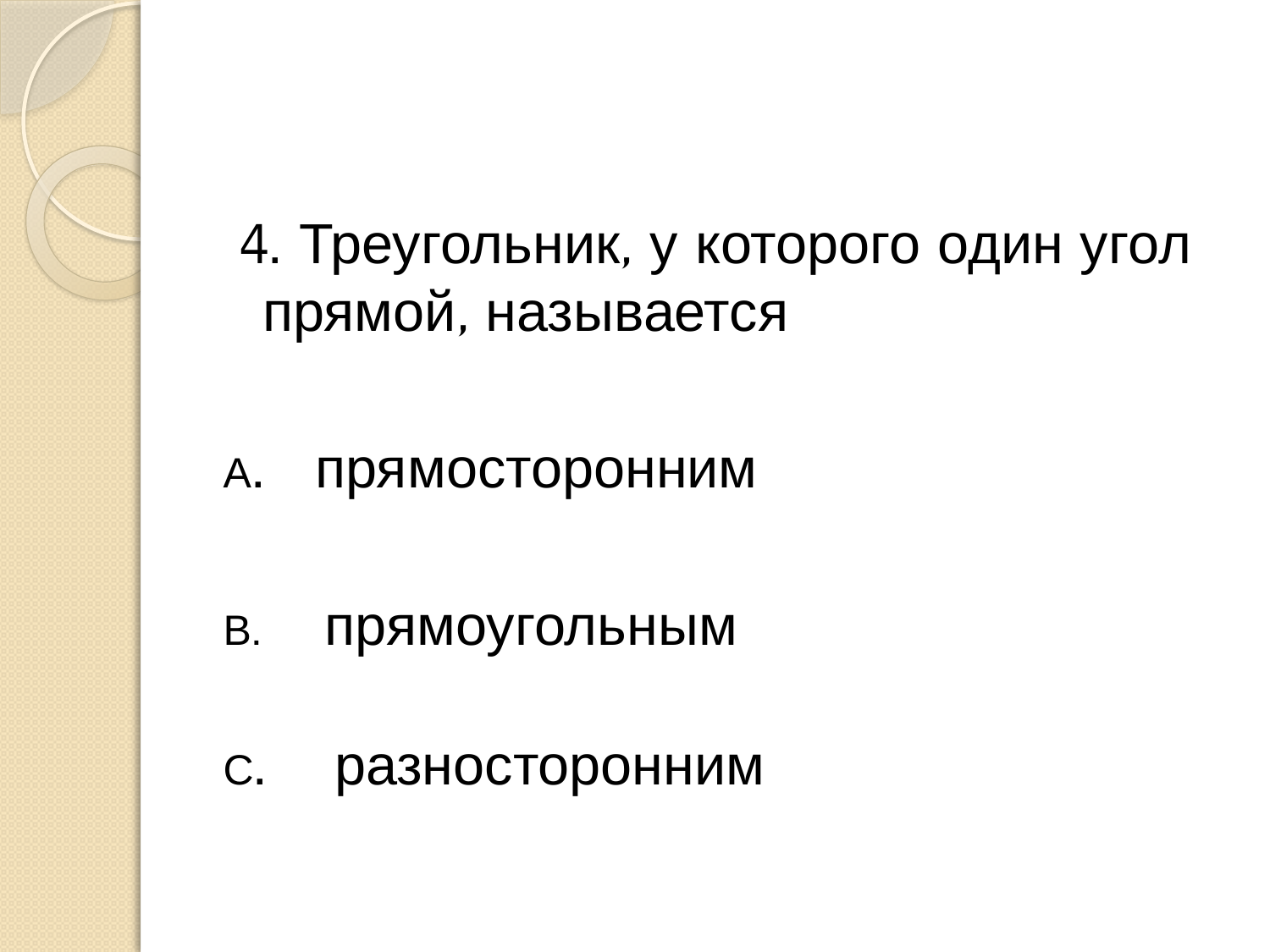

#
 4. Треугольник, у которого один угол прямой, называется

А.   прямосторонним

В.     прямоугольным

С.    разносторонним